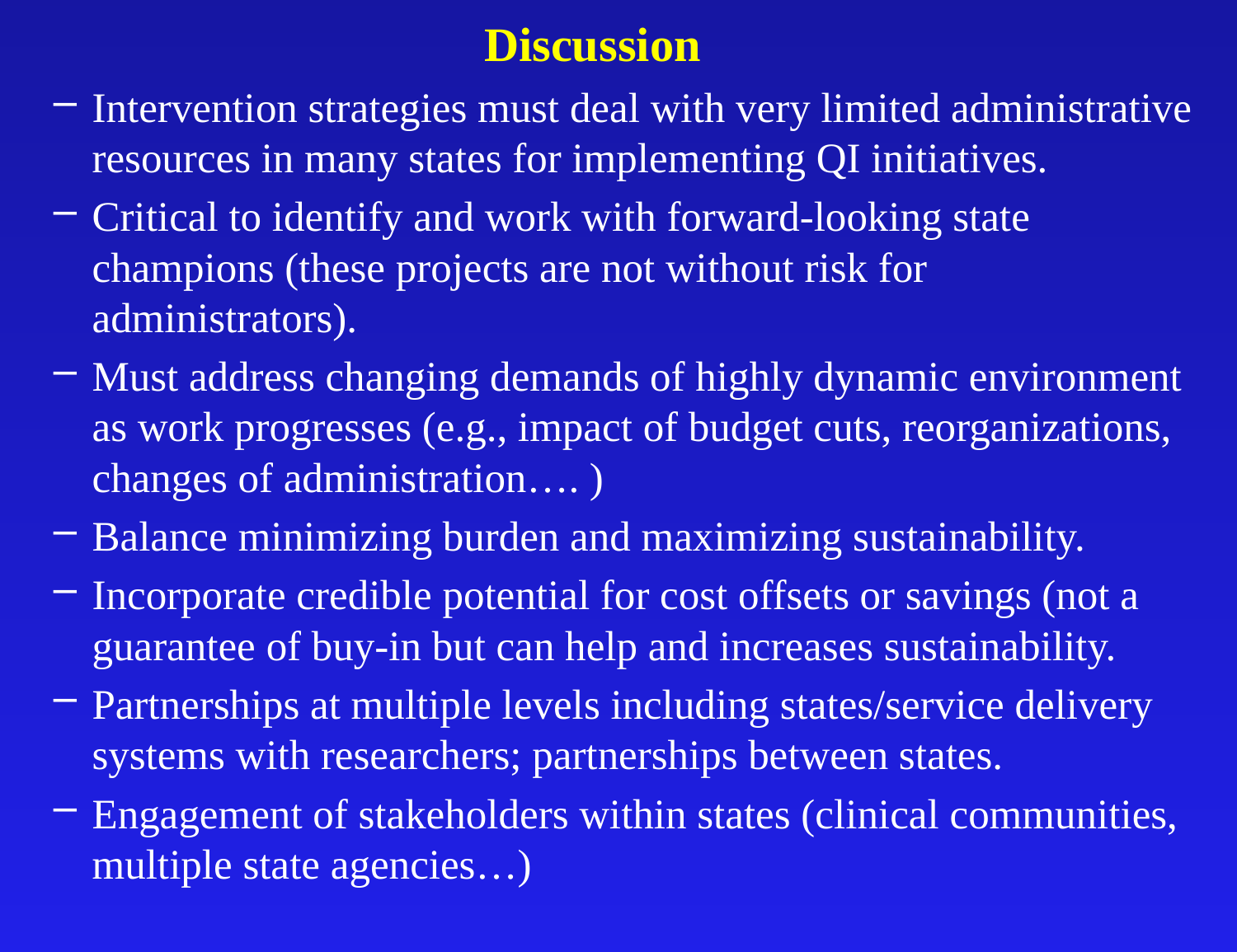

# Discussion
Intervention strategies must deal with very limited administrative resources in many states for implementing QI initiatives.
Critical to identify and work with forward-looking state champions (these projects are not without risk for administrators).
Must address changing demands of highly dynamic environment as work progresses (e.g., impact of budget cuts, reorganizations, changes of administration…. )
Balance minimizing burden and maximizing sustainability.
Incorporate credible potential for cost offsets or savings (not a guarantee of buy-in but can help and increases sustainability.
Partnerships at multiple levels including states/service delivery systems with researchers; partnerships between states.
Engagement of stakeholders within states (clinical communities, multiple state agencies…)